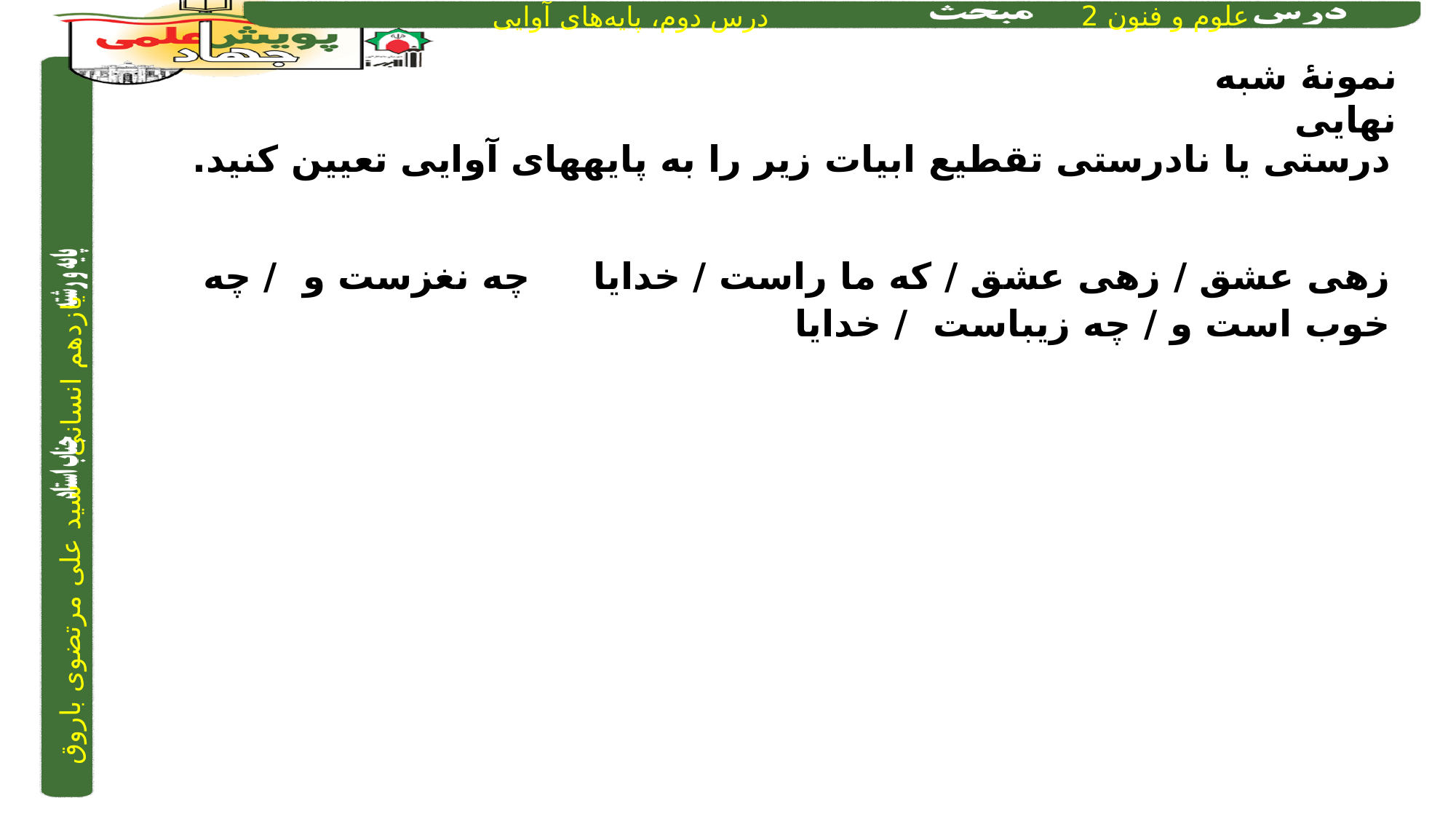

نمونۀ شبه نهایی
درستی یا نادرستی تقطیع ابیات زیر را به پایه­های آوایی تعیین کنید.

زهی عشق / زهی عشق / که ما راست / خدایا     چه نغزست و  / چه خوب است و / چه زیباست  / خدایا